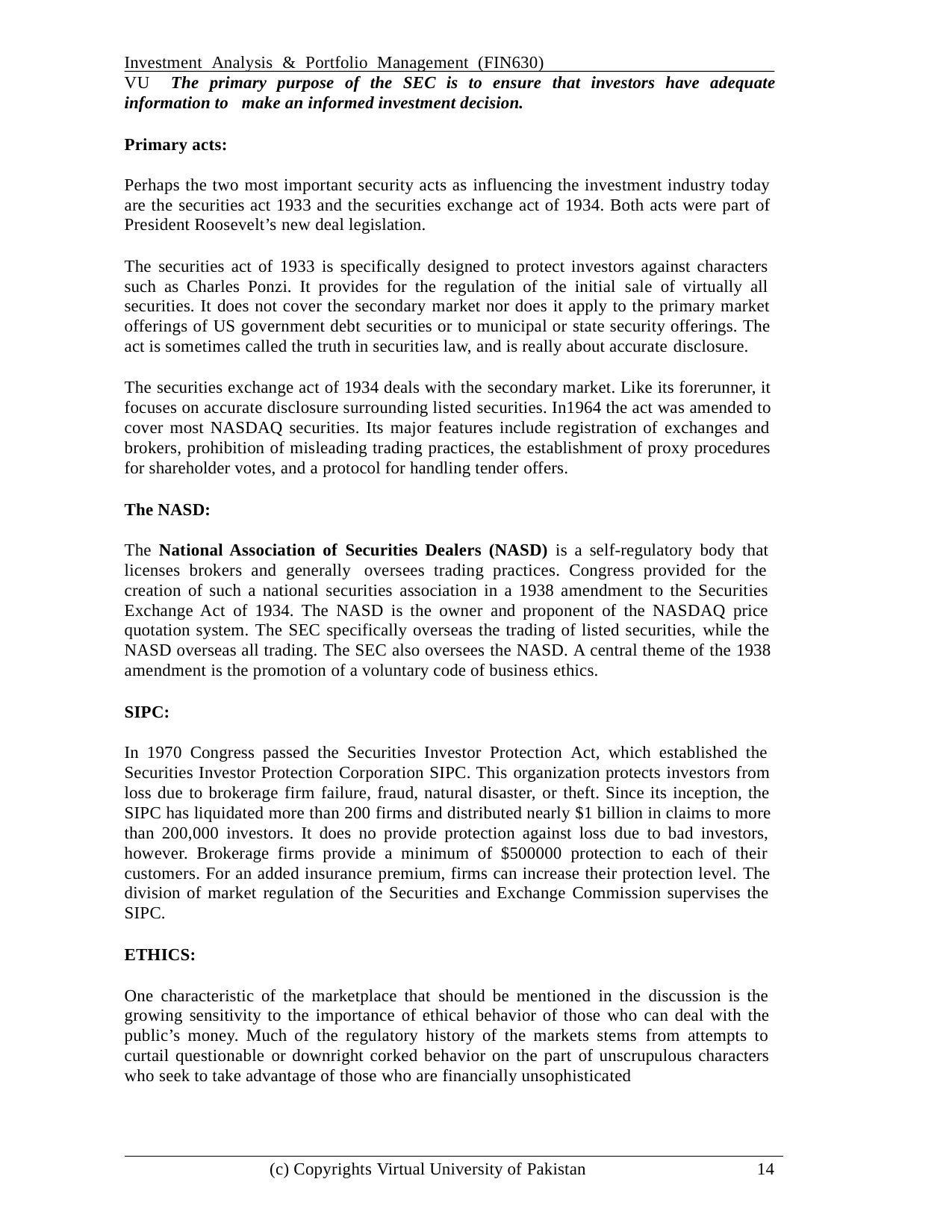

Investment Analysis & Portfolio Management (FIN630)	VU  The primary purpose of the SEC is to ensure that investors have adequate information to  make an informed investment decision.

Primary acts:

Perhaps the two most important security acts as influencing the investment industry today  are the securities act 1933 and the securities exchange act of 1934. Both acts were part of  President Roosevelt’s new deal legislation.

The securities act of 1933 is specifically designed to protect investors against characters  such as Charles Ponzi. It provides for the regulation of the initial sale of virtually all  securities. It does not cover the secondary market nor does it apply to the primary market  offerings of US government debt securities or to municipal or state security offerings. The  act is sometimes called the truth in securities law, and is really about accurate disclosure.

The securities exchange act of 1934 deals with the secondary market. Like its forerunner, it  focuses on accurate disclosure surrounding listed securities. In1964 the act was amended to  cover most NASDAQ securities. Its major features include registration of exchanges and  brokers, prohibition of misleading trading practices, the establishment of proxy procedures  for shareholder votes, and a protocol for handling tender offers.

The NASD:

The National Association of Securities Dealers (NASD) is a self-regulatory body that  licenses brokers and generally oversees trading practices. Congress provided for the  creation of such a national securities association in a 1938 amendment to the Securities  Exchange Act of 1934. The NASD is the owner and proponent of the NASDAQ price  quotation system. The SEC specifically overseas the trading of listed securities, while the  NASD overseas all trading. The SEC also oversees the NASD. A central theme of the 1938  amendment is the promotion of a voluntary code of business ethics.

SIPC:

In 1970 Congress passed the Securities Investor Protection Act, which established the  Securities Investor Protection Corporation SIPC. This organization protects investors from  loss due to brokerage firm failure, fraud, natural disaster, or theft. Since its inception, the  SIPC has liquidated more than 200 firms and distributed nearly $1 billion in claims to more  than 200,000 investors. It does no provide protection against loss due to bad investors,  however. Brokerage firms provide a minimum of $500000 protection to each of their  customers. For an added insurance premium, firms can increase their protection level. The  division of market regulation of the Securities and Exchange Commission supervises the  SIPC.

ETHICS:

One characteristic of the marketplace that should be mentioned in the discussion is the  growing sensitivity to the importance of ethical behavior of those who can deal with the  public’s money. Much of the regulatory history of the markets stems from attempts to  curtail questionable or downright corked behavior on the part of unscrupulous characters  who seek to take advantage of those who are financially unsophisticated

(c) Copyrights Virtual University of Pakistan
14